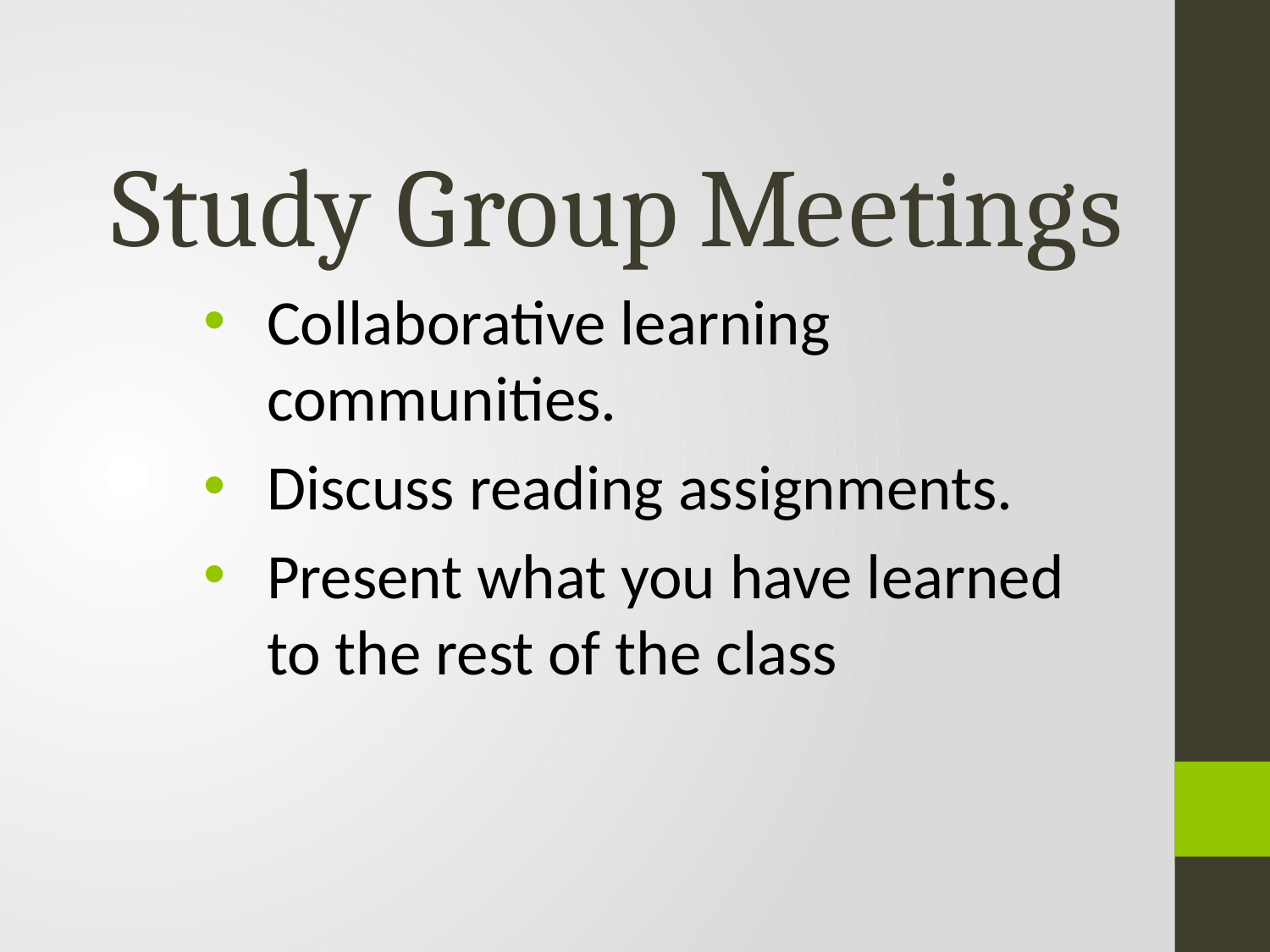

# Study Group Meetings
Collaborative learning communities.
Discuss reading assignments.
Present what you have learned to the rest of the class